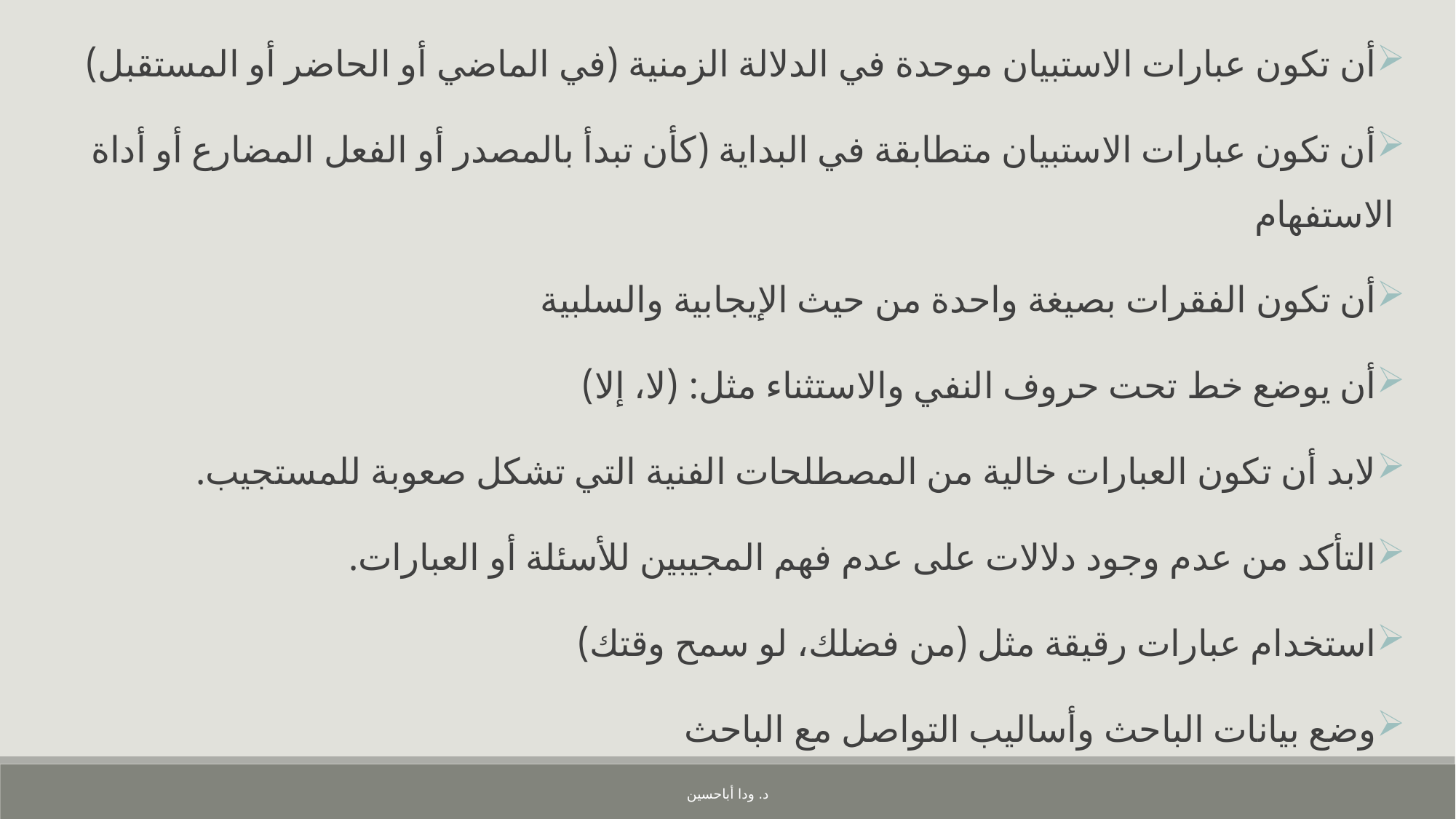

أن تكون عبارات الاستبيان موحدة في الدلالة الزمنية (في الماضي أو الحاضر أو المستقبل)
أن تكون عبارات الاستبيان متطابقة في البداية (كأن تبدأ بالمصدر أو الفعل المضارع أو أداة الاستفهام
أن تكون الفقرات بصيغة واحدة من حيث الإيجابية والسلبية
أن يوضع خط تحت حروف النفي والاستثناء مثل: (لا، إلا)
لابد أن تكون العبارات خالية من المصطلحات الفنية التي تشكل صعوبة للمستجيب.
التأكد من عدم وجود دلالات على عدم فهم المجيبين للأسئلة أو العبارات.
استخدام عبارات رقيقة مثل (من فضلك، لو سمح وقتك)
وضع بيانات الباحث وأساليب التواصل مع الباحث
د. ودا أباحسين